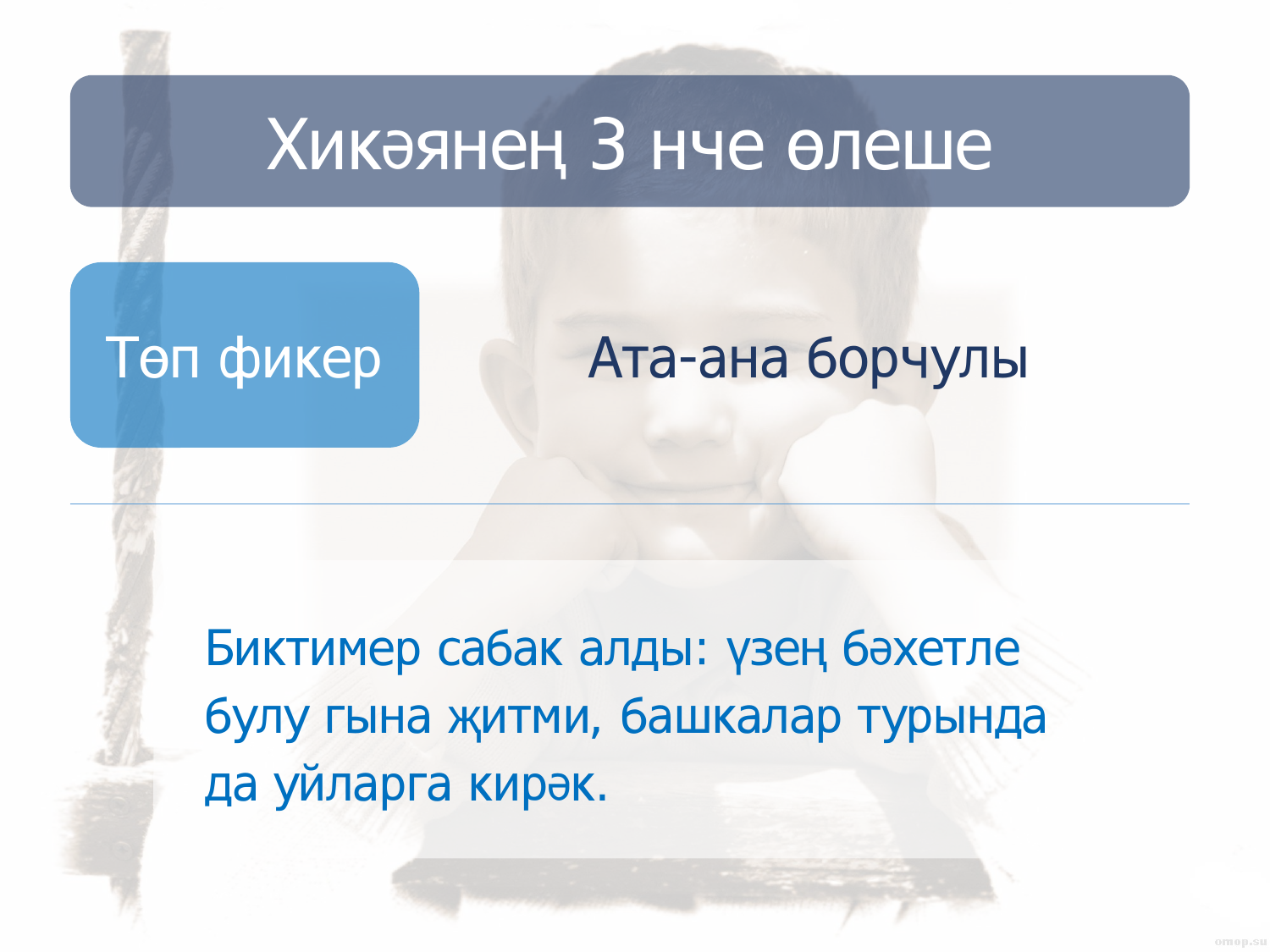

Хикәянең 3 нче өлеше
Төп фикер
Ата-ана борчулы
Биктимер сабак алды: үзең бәхетле булу гына җитми, башкалар турында да уйларга кирәк.